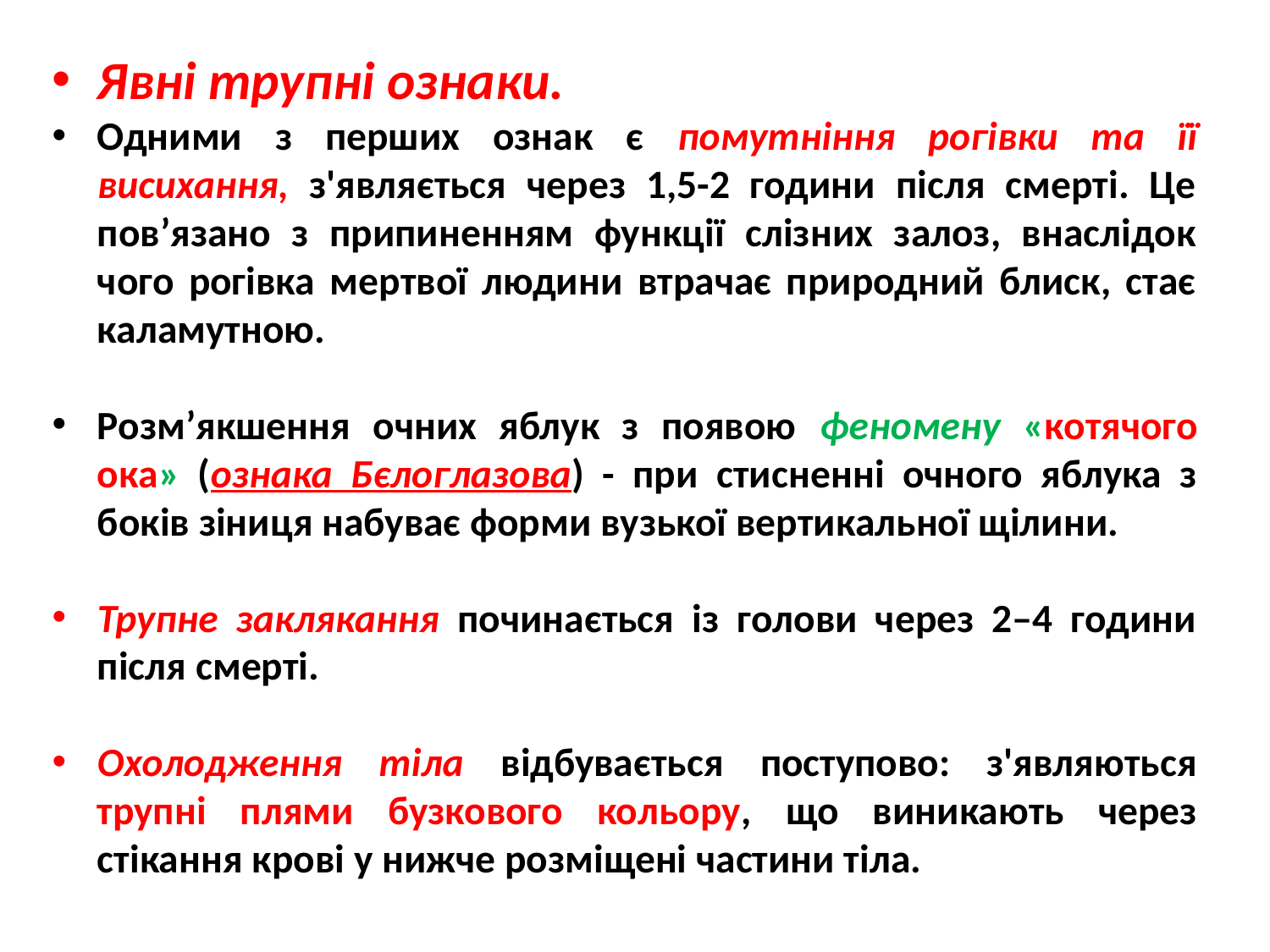

Явні трупні ознаки.
Одними з перших ознак є помутніння рогівки та її висихання, з'являється через 1,5-2 години після смерті. Це пов’язано з припиненням функції слізних залоз, внаслідок чого рогівка мертвої людини втрачає природний блиск, стає каламутною.

Розм’якшення очних яблук з появою феномену «котячого ока» (ознака Бєлоглазова) - при стисненні очного яблука з боків зіниця набуває форми вузької вертикальної щілини.

Трупне заклякання починається із голови через 2‒4 години після смерті.

Охолодження тіла відбувається поступово: з'являються трупні плями бузкового кольору, що виникають через стікання крові у нижче розміщені частини тіла.